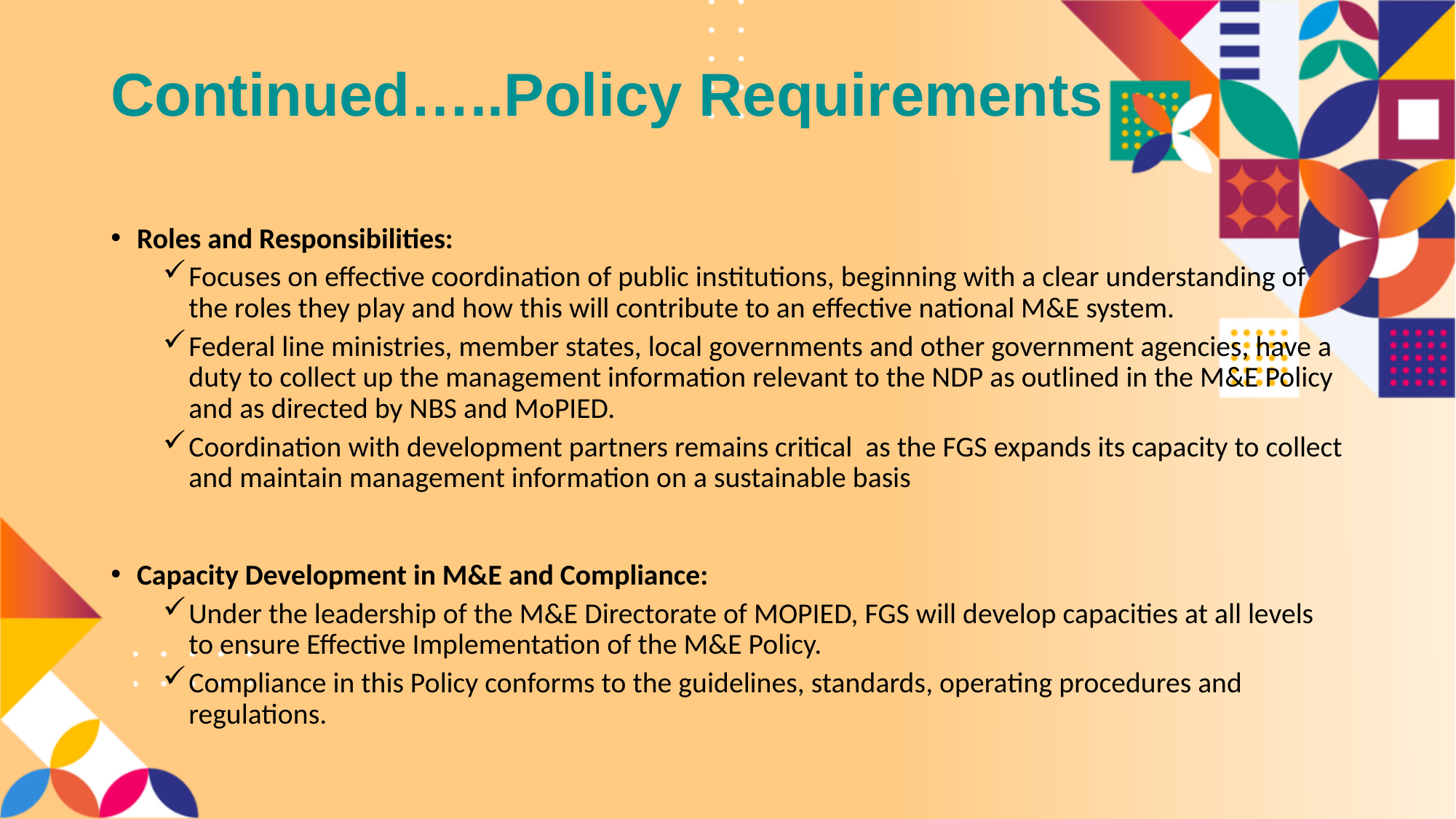

# Continued…..Policy Requirements
Roles and Responsibilities:
Focuses on effective coordination of public institutions, beginning with a clear understanding of the roles they play and how this will contribute to an effective national M&E system.
Federal line ministries, member states, local governments and other government agencies, have a duty to collect up the management information relevant to the NDP as outlined in the M&E Policy and as directed by NBS and MoPIED.
Coordination with development partners remains critical  as the FGS expands its capacity to collect and maintain management information on a sustainable basis

Capacity Development in M&E and Compliance:
Under the leadership of the M&E Directorate of MOPIED, FGS will develop capacities at all levels to ensure Effective Implementation of the M&E Policy.
Compliance in this Policy conforms to the guidelines, standards, operating procedures and regulations.